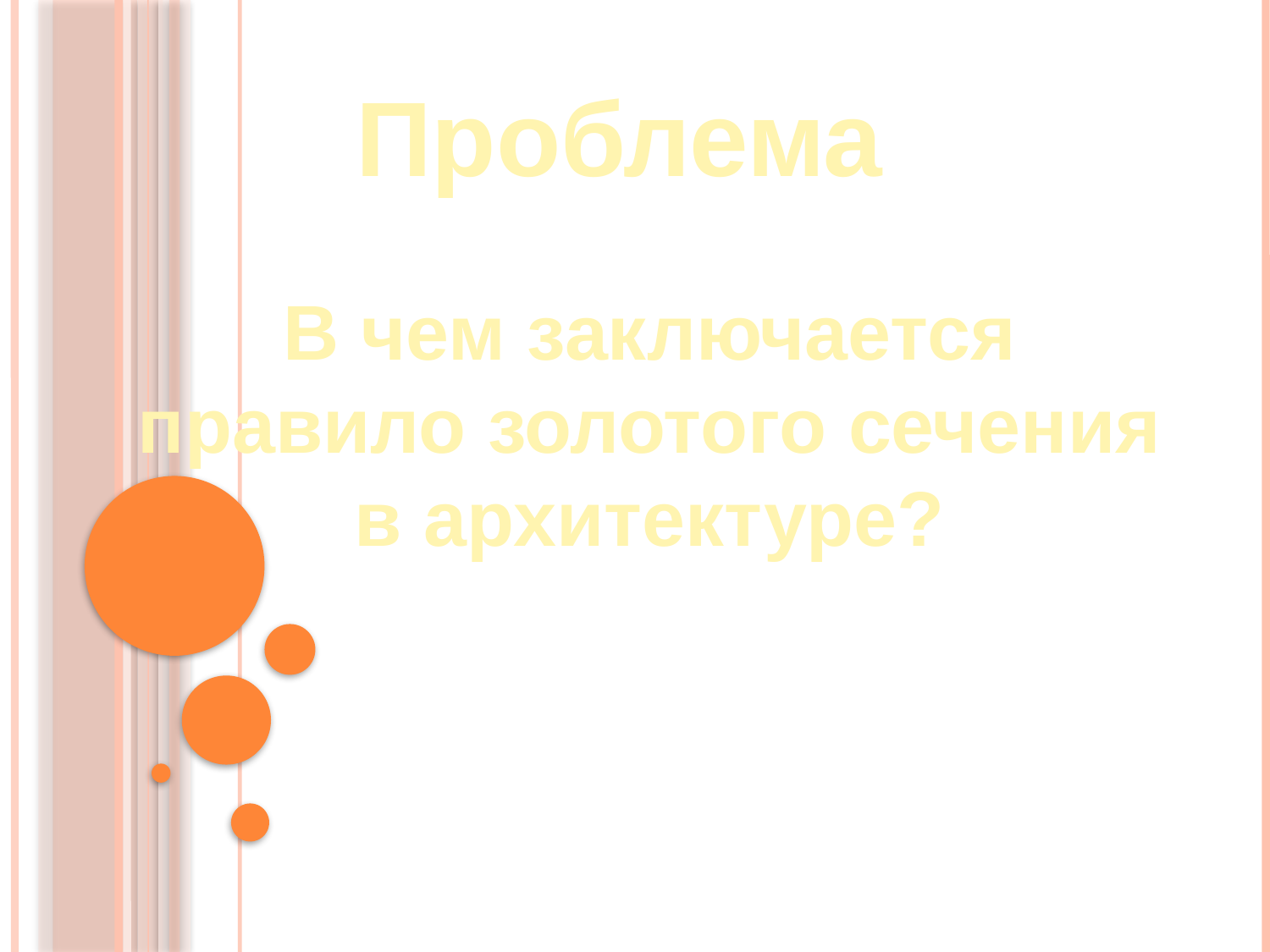

# Проблема
В чем заключается правило золотого сечения в архитектуре?